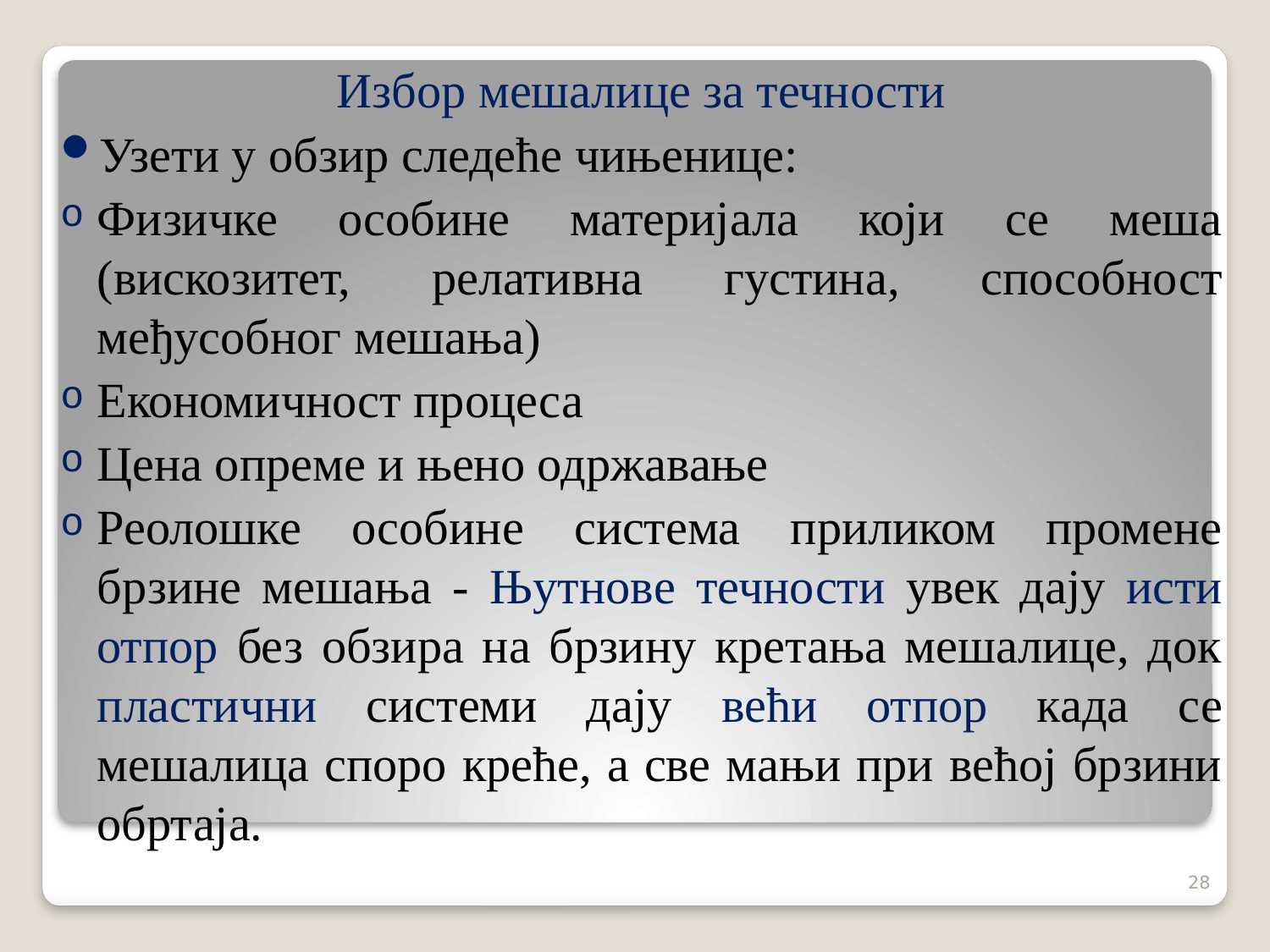

Избор мешалице за течности
Узети у обзир следеће чињенице:
Физичке особине материјала који се меша (вискозитет, релативна густина, способност међусобног мешања)
Економичност процеса
Цена опреме и њено одржавање
Реолошке особине система приликом промене брзине мешања - Њутнове течности увек дају исти отпор без обзира на брзину кретања мешалице, док пластични системи дају већи отпор када се мешалица споро креће, а све мањи при већој брзини обртаја.
28